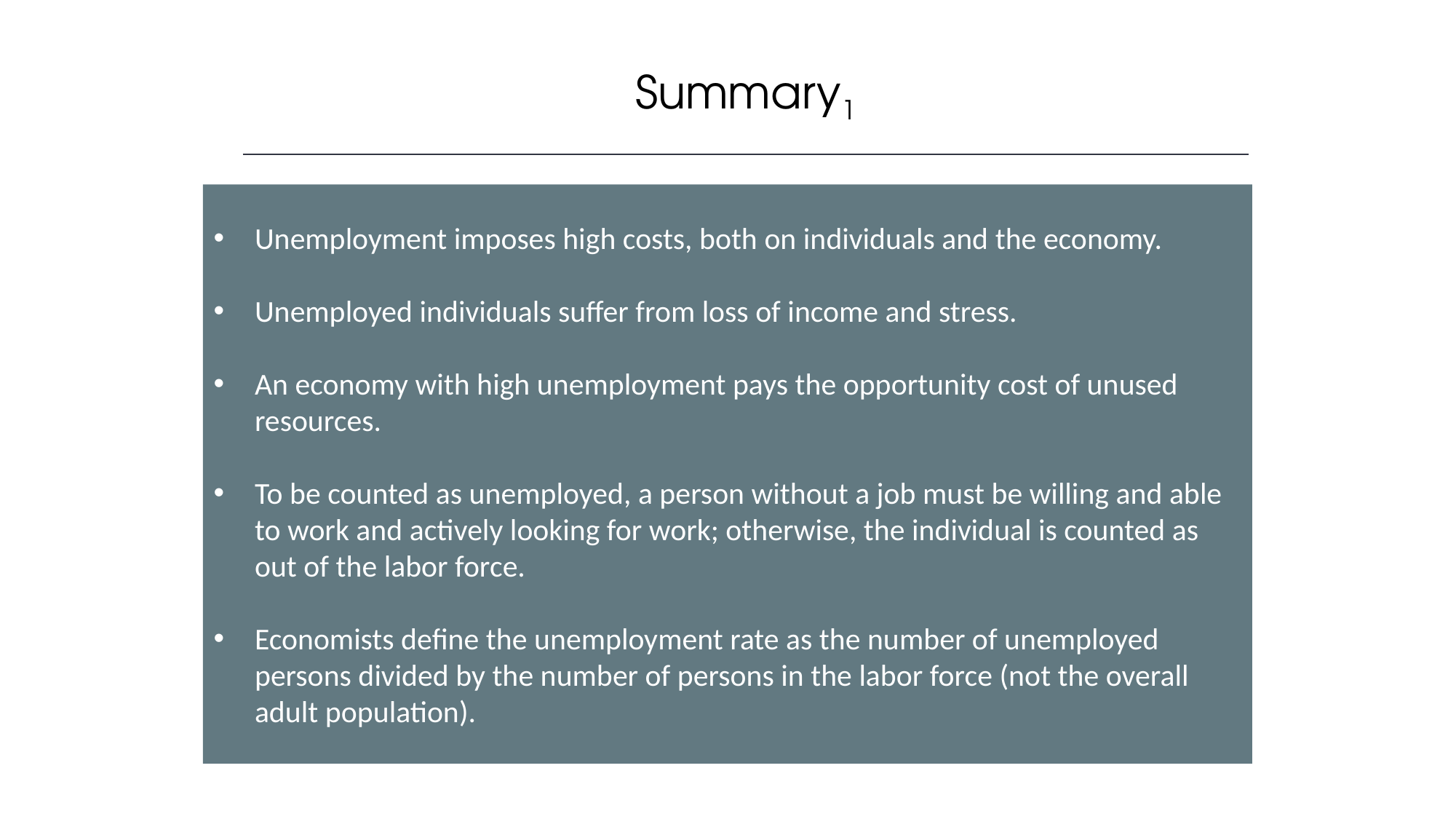

Summary1
Unemployment imposes high costs, both on individuals and the economy.

Unemployed individuals suffer from loss of income and stress.

An economy with high unemployment pays the opportunity cost of unused resources.

To be counted as unemployed, a person without a job must be willing and able to work and actively looking for work; otherwise, the individual is counted as out of the labor force.

Economists define the unemployment rate as the number of unemployed persons divided by the number of persons in the labor force (not the overall adult population).